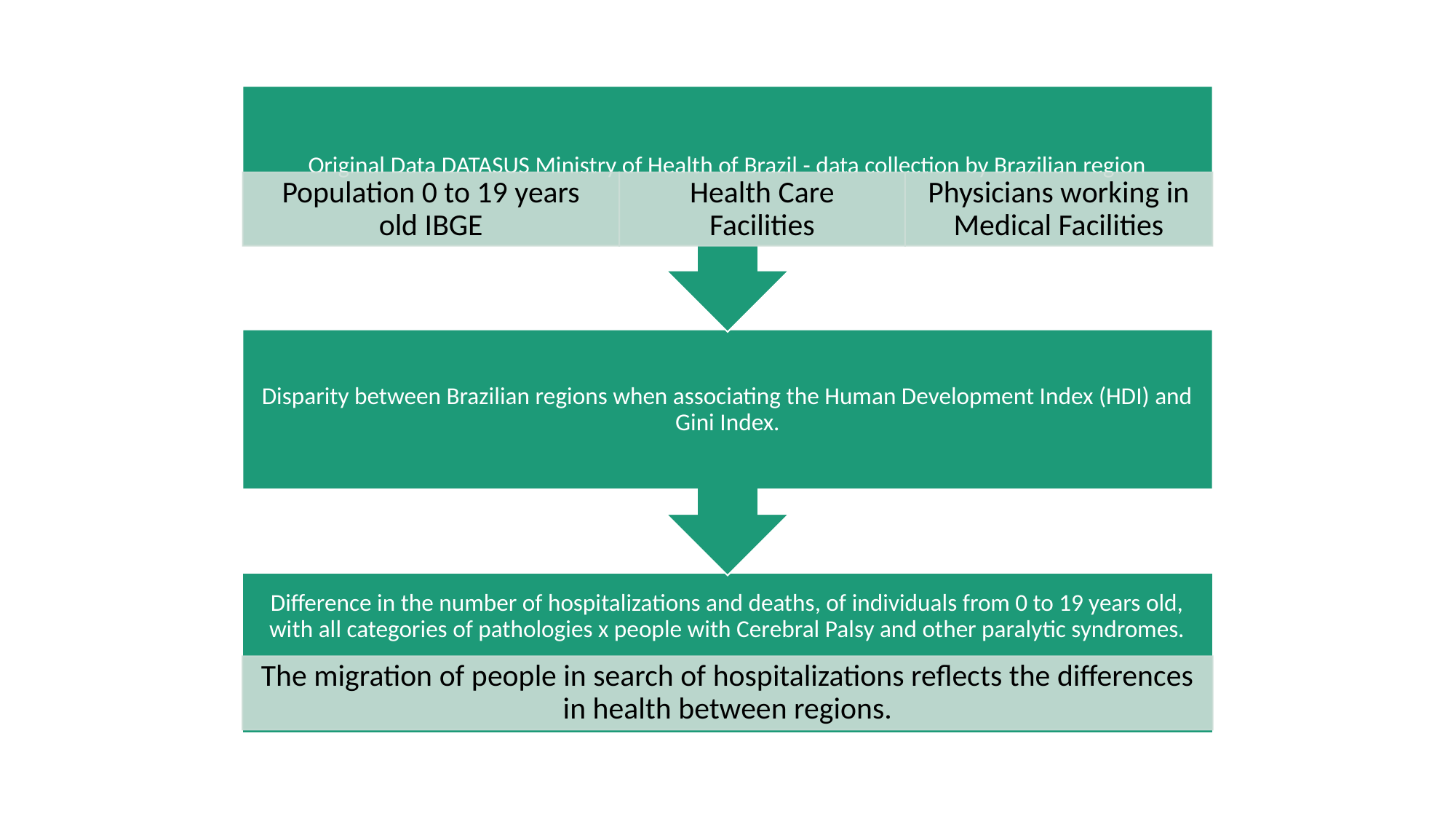

Difference in the number of hospitalizations and deaths, of individuals from 0 to 19 years old, with all categories of pathologies x people with Cerebral Palsy and other paralytic syndromes.
The migration of people in search of hospitalizations reflects the differences in health between regions.
Disparity between Brazilian regions when associating the Human Development Index (HDI) and Gini Index.
Original Data DATASUS Ministry of Health of Brazil - data collection by Brazilian region
Population 0 to 19 years old IBGE
Health Care Facilities
Physicians working in Medical Facilities